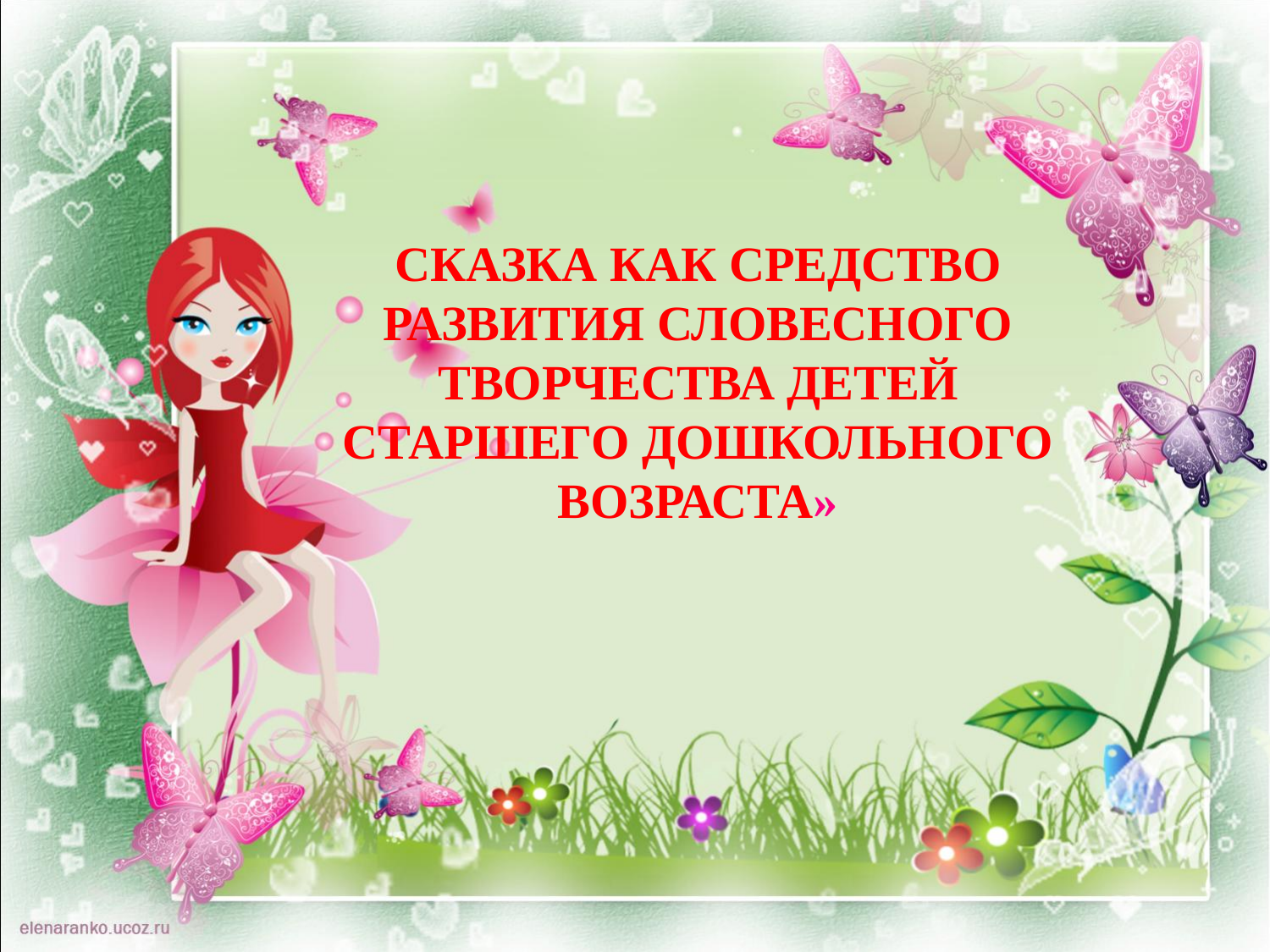

СКАЗКА КАК СРЕДСТВО РАЗВИТИЯ СЛОВЕСНОГО ТВОРЧЕСТВА ДЕТЕЙ СТАРШЕГО ДОШКОЛЬНОГО ВОЗРАСТА»